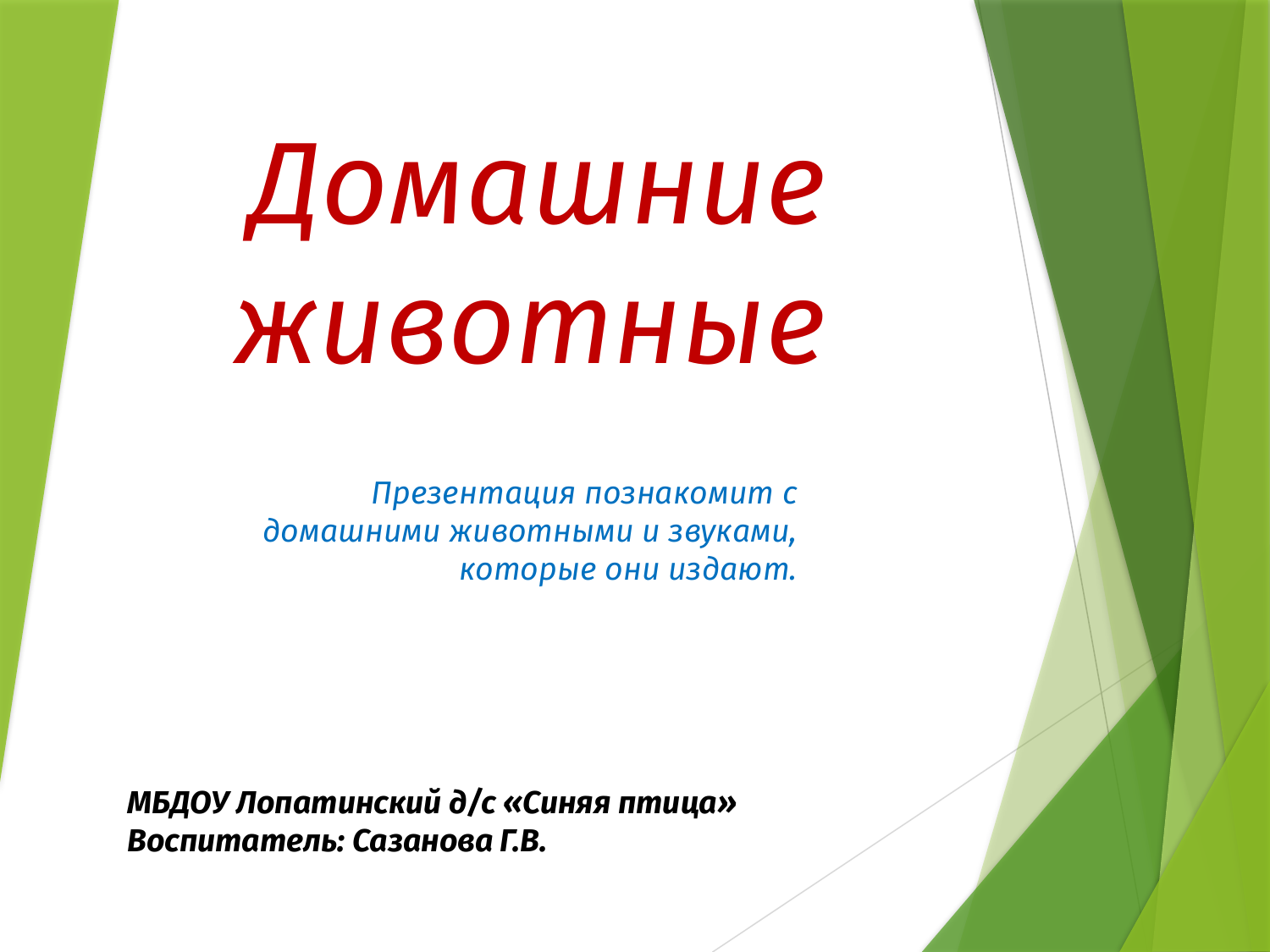

# Домашние животные
Презентация познакомит с домашними животными и звуками, которые они издают.
МБДОУ Лопатинский д/с «Синяя птица»
Воспитатель: Сазанова Г.В.